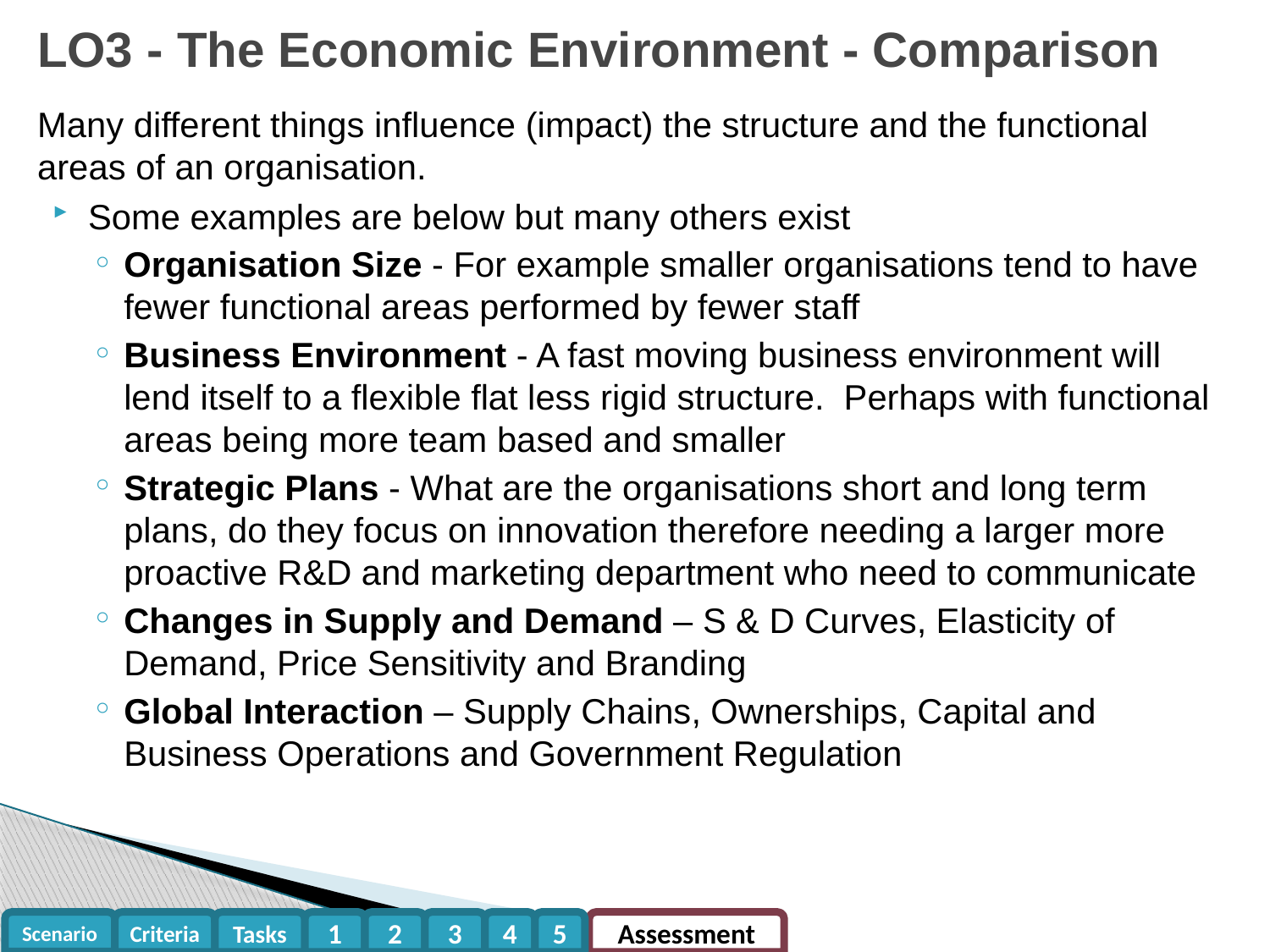

LO3 - The Economic Environment - Comparison
Many different things influence (impact) the structure and the functional areas of an organisation.
Some examples are below but many others exist
Organisation Size - For example smaller organisations tend to have fewer functional areas performed by fewer staff
Business Environment - A fast moving business environment will lend itself to a flexible flat less rigid structure.  Perhaps with functional areas being more team based and smaller
Strategic Plans - What are the organisations short and long term plans, do they focus on innovation therefore needing a larger more proactive R&D and marketing department who need to communicate
Changes in Supply and Demand – S & D Curves, Elasticity of Demand, Price Sensitivity and Branding
Global Interaction – Supply Chains, Ownerships, Capital and Business Operations and Government Regulation